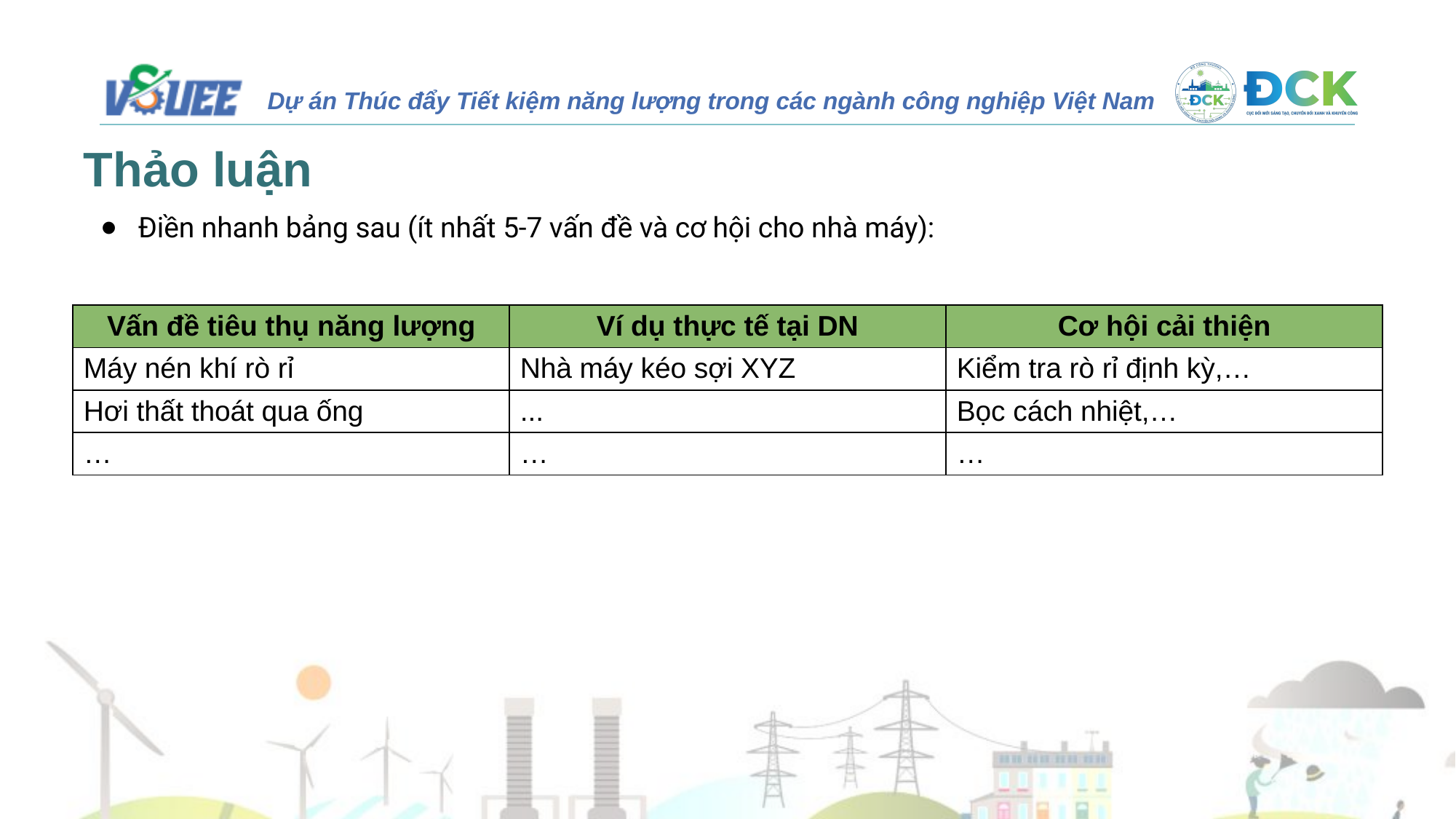

Thảo luận
Điền nhanh bảng sau (ít nhất 5-7 vấn đề và cơ hội cho nhà máy):
| Vấn đề tiêu thụ năng lượng | Ví dụ thực tế tại DN | Cơ hội cải thiện |
| --- | --- | --- |
| Máy nén khí rò rỉ | Nhà máy kéo sợi XYZ | Kiểm tra rò rỉ định kỳ,… |
| Hơi thất thoát qua ống | ... | Bọc cách nhiệt,… |
| … | … | … |